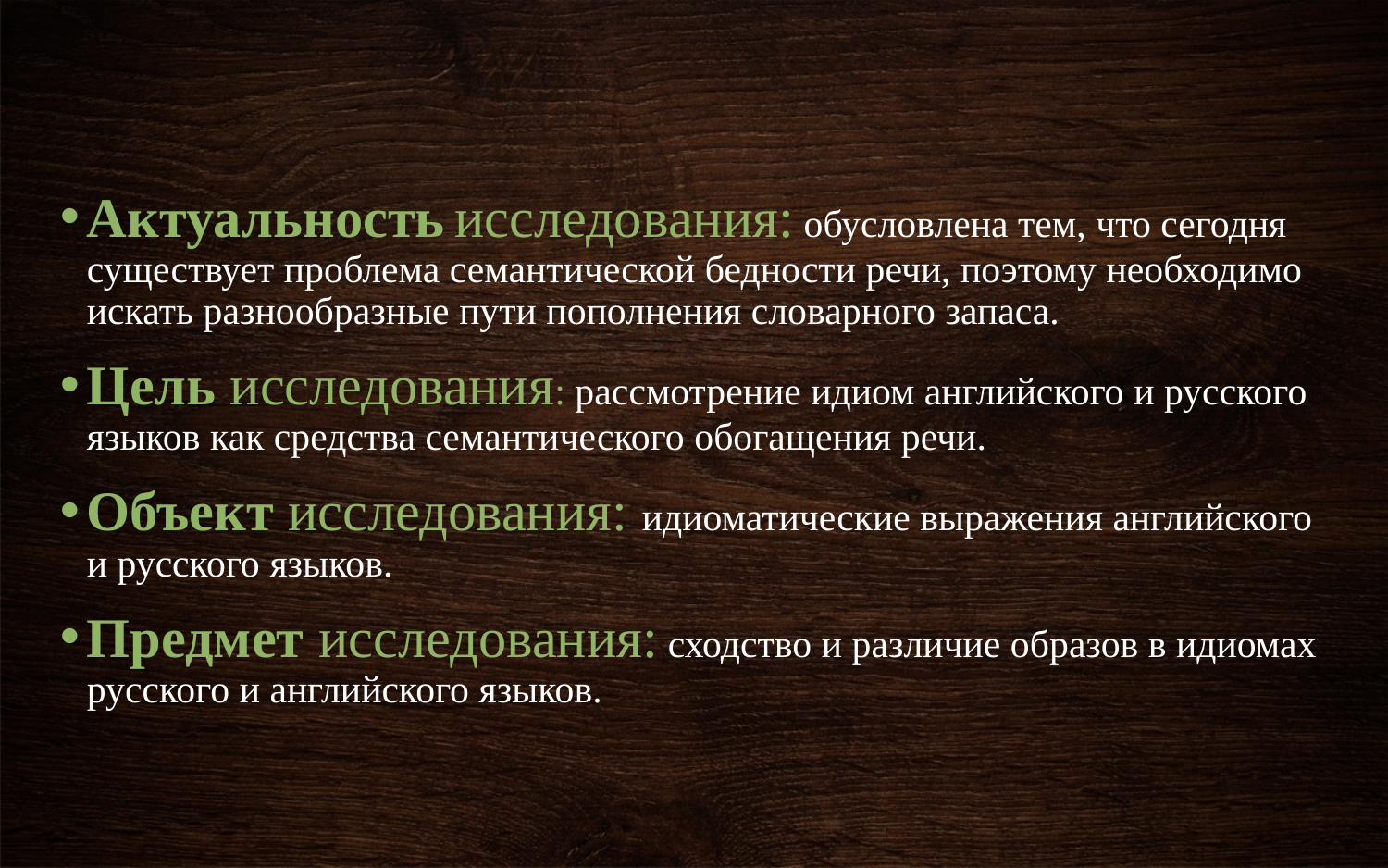

Актуальность исследования: обусловлена тем, что сегодня существует проблема семантической бедности речи, поэтому необходимо искать разнообразные пути пополнения словарного запаса.
Цель исследования: рассмотрение идиом английского и русского языков как средства семантического обогащения речи.
Объект исследования: идиоматические выражения английского и русского языков.
Предмет исследования: сходство и различие образов в идиомах русского и английского языков.